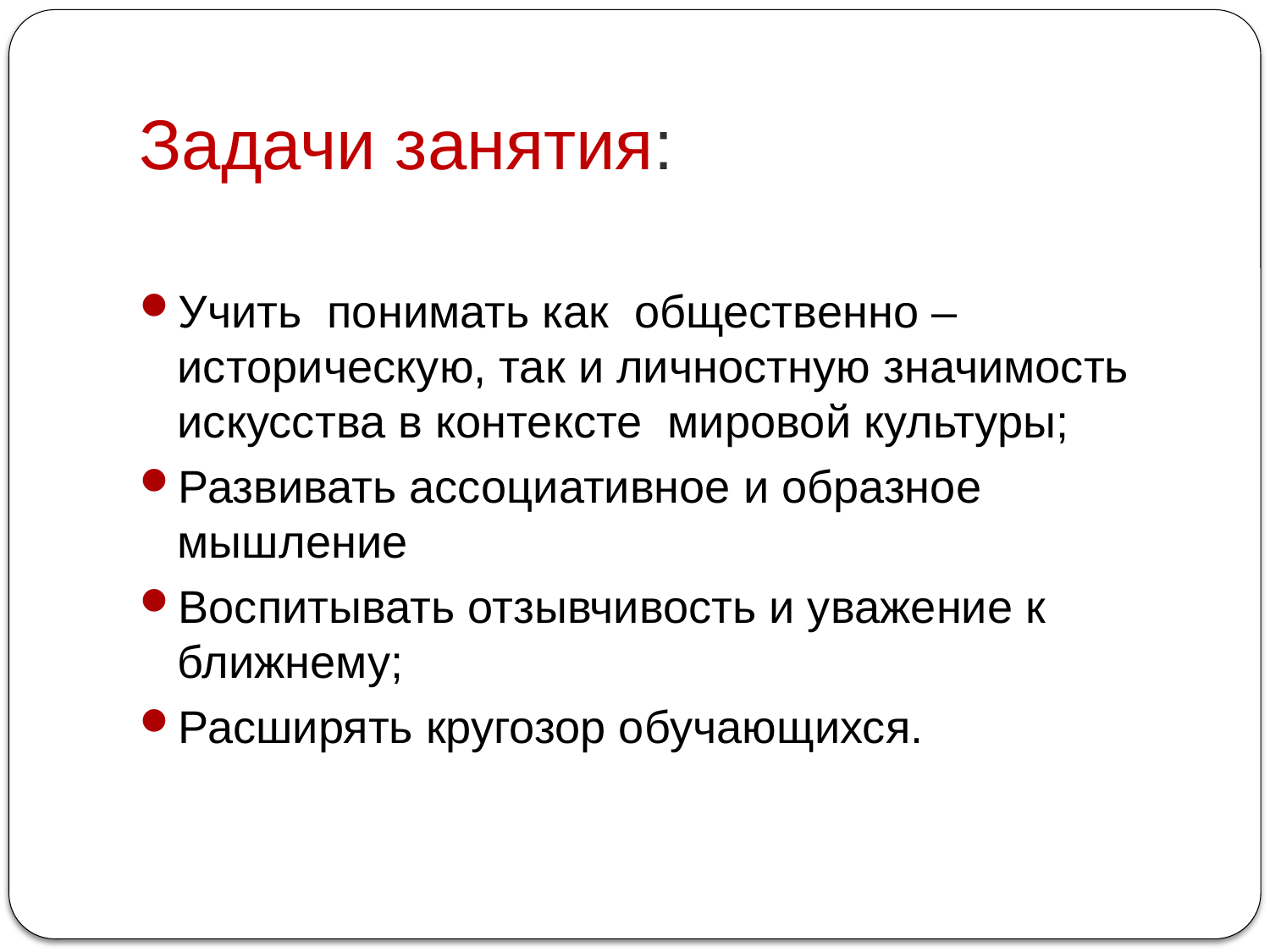

# Задачи занятия:
Учить  понимать как  общественно – историческую, так и личностную значимость искусства в контексте  мировой культуры;
Развивать ассоциативное и образное мышление
Воспитывать отзывчивость и уважение к ближнему;
Расширять кругозор обучающихся.